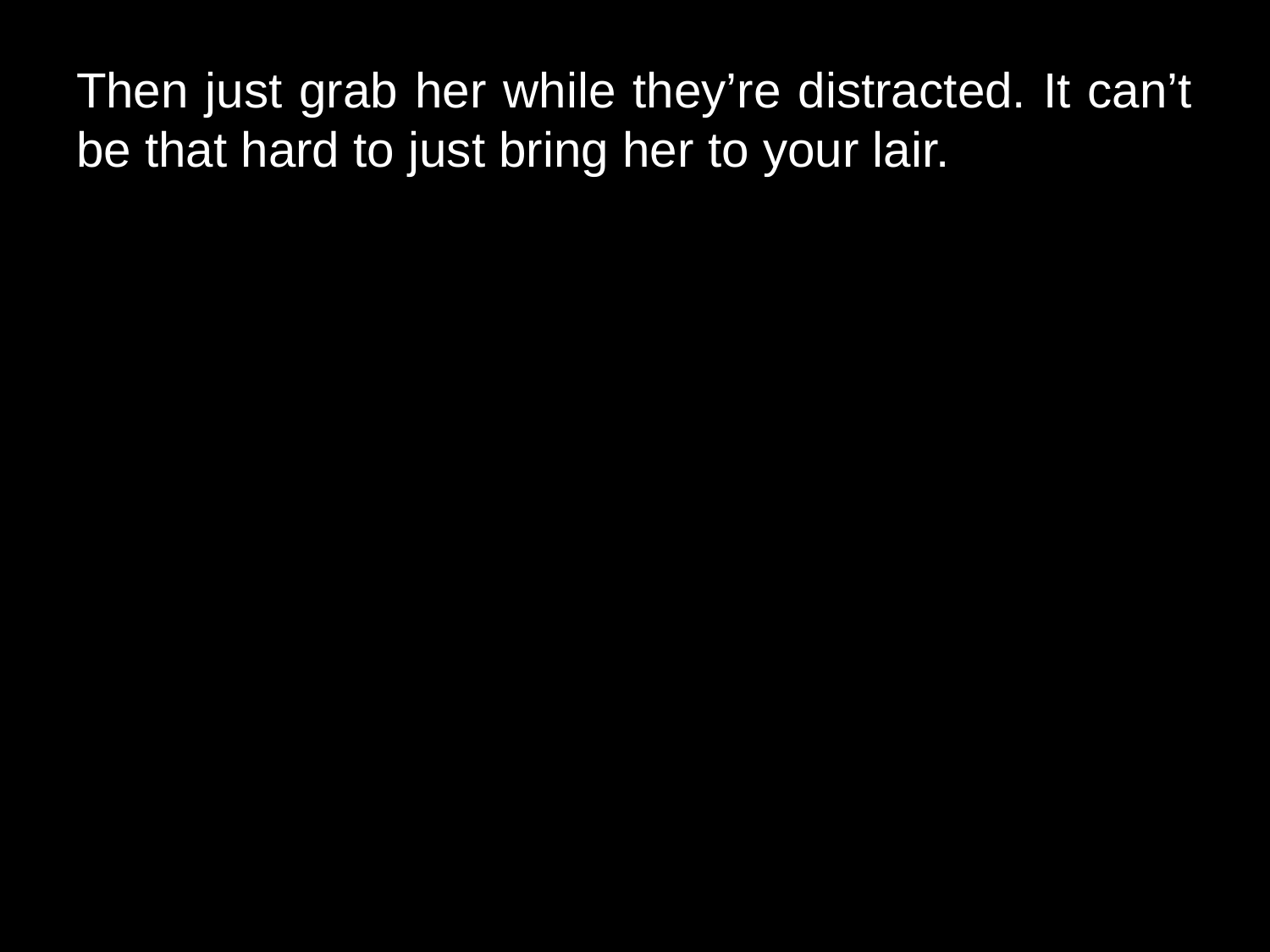

# Then just grab her while they’re distracted. It can’t be that hard to just bring her to your lair.